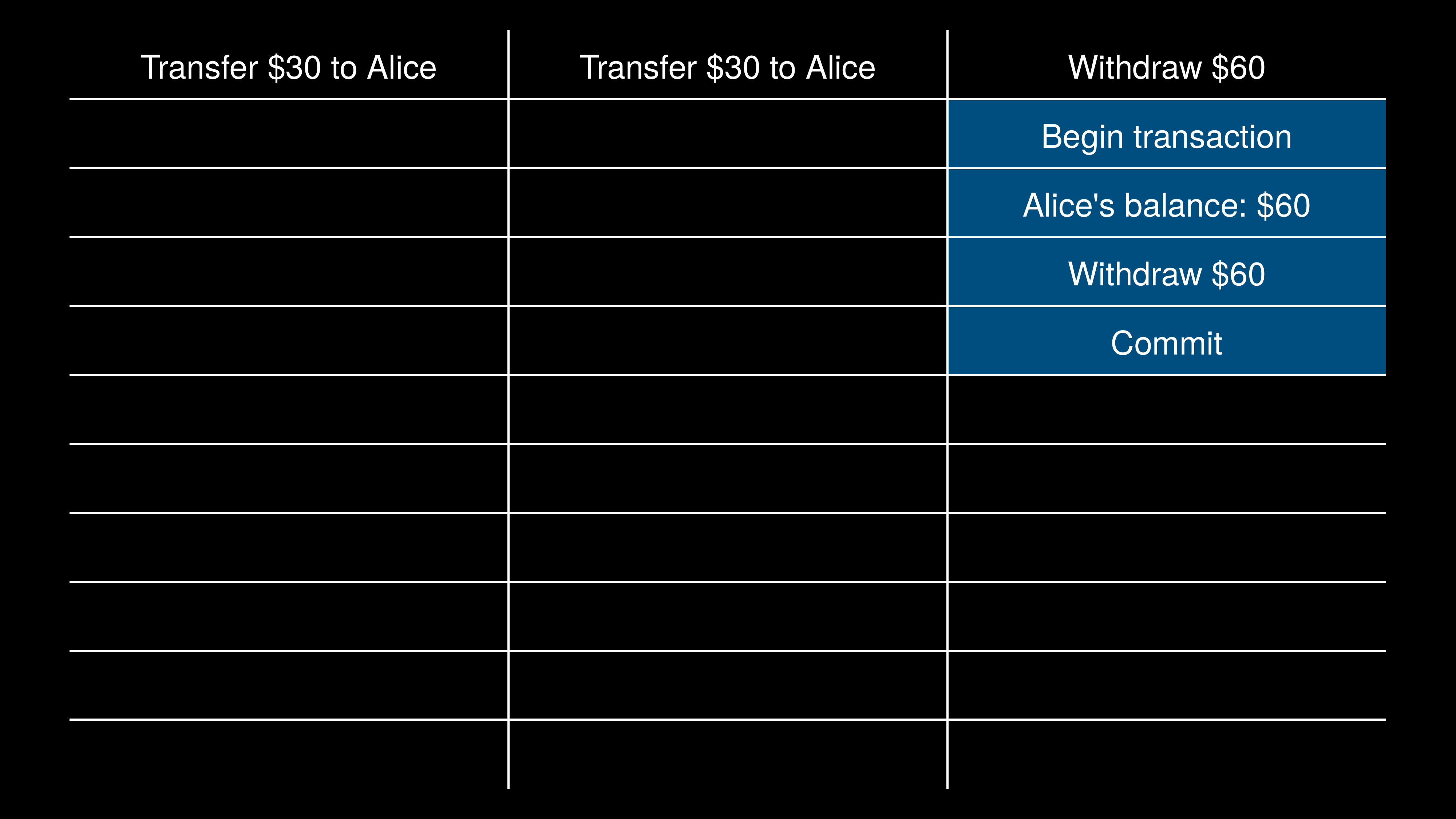

| Transfer $30 to Alice | Transfer $30 to Alice | Withdraw $60 |
| --- | --- | --- |
|  |  | Begin transaction |
|  |  | Alice's balance: $60 |
|  |  | Withdraw $60 |
|  |  | Commit |
|  |  |  |
|  |  |  |
|  |  |  |
|  |  |  |
|  |  |  |
|  |  |  |